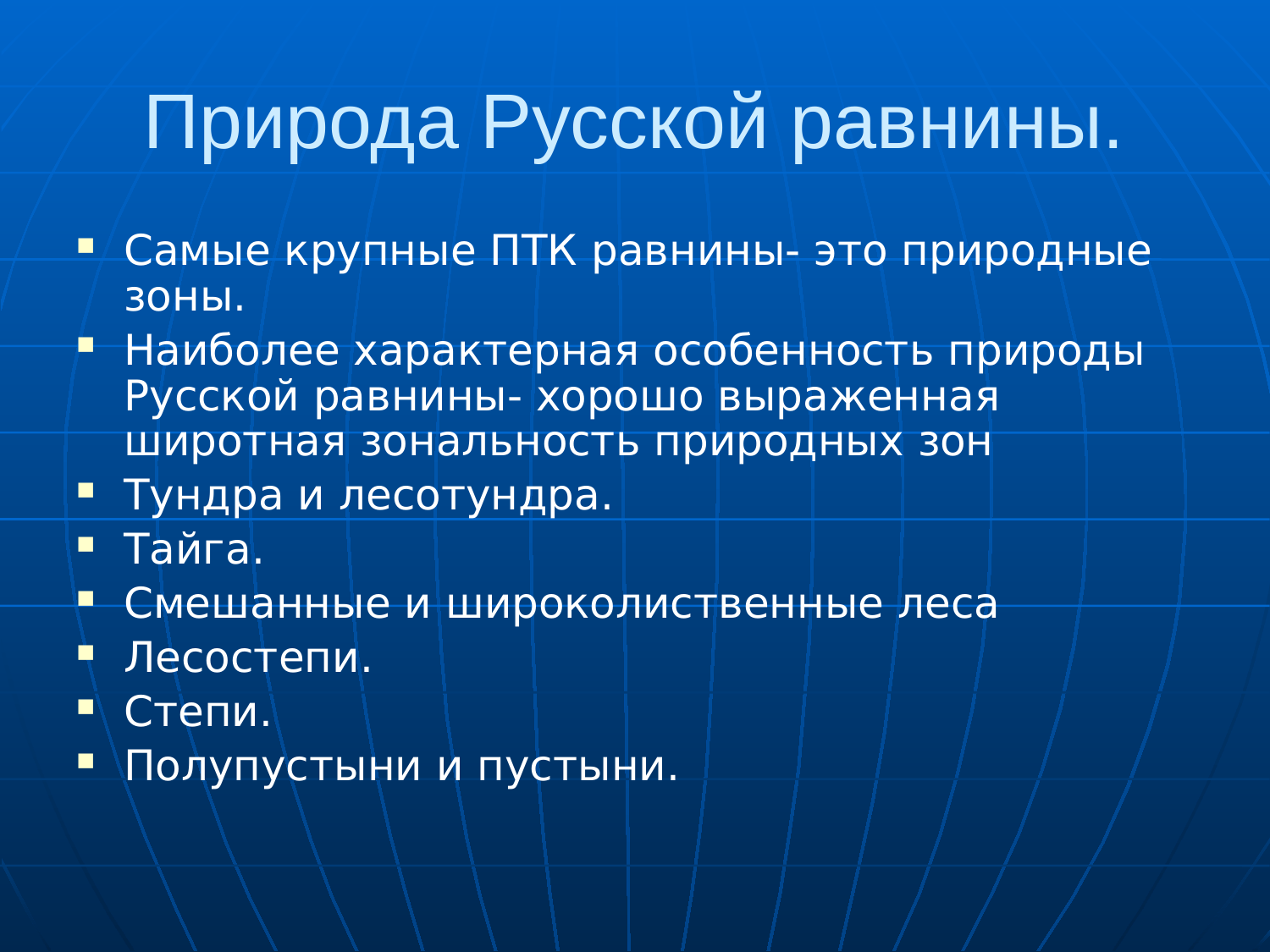

# Природа Русской равнины.
Самые крупные ПТК равнины- это природные зоны.
Наиболее характерная особенность природы Русской равнины- хорошо выраженная широтная зональность природных зон
Тундра и лесотундра.
Тайга.
Смешанные и широколиственные леса
Лесостепи.
Степи.
Полупустыни и пустыни.